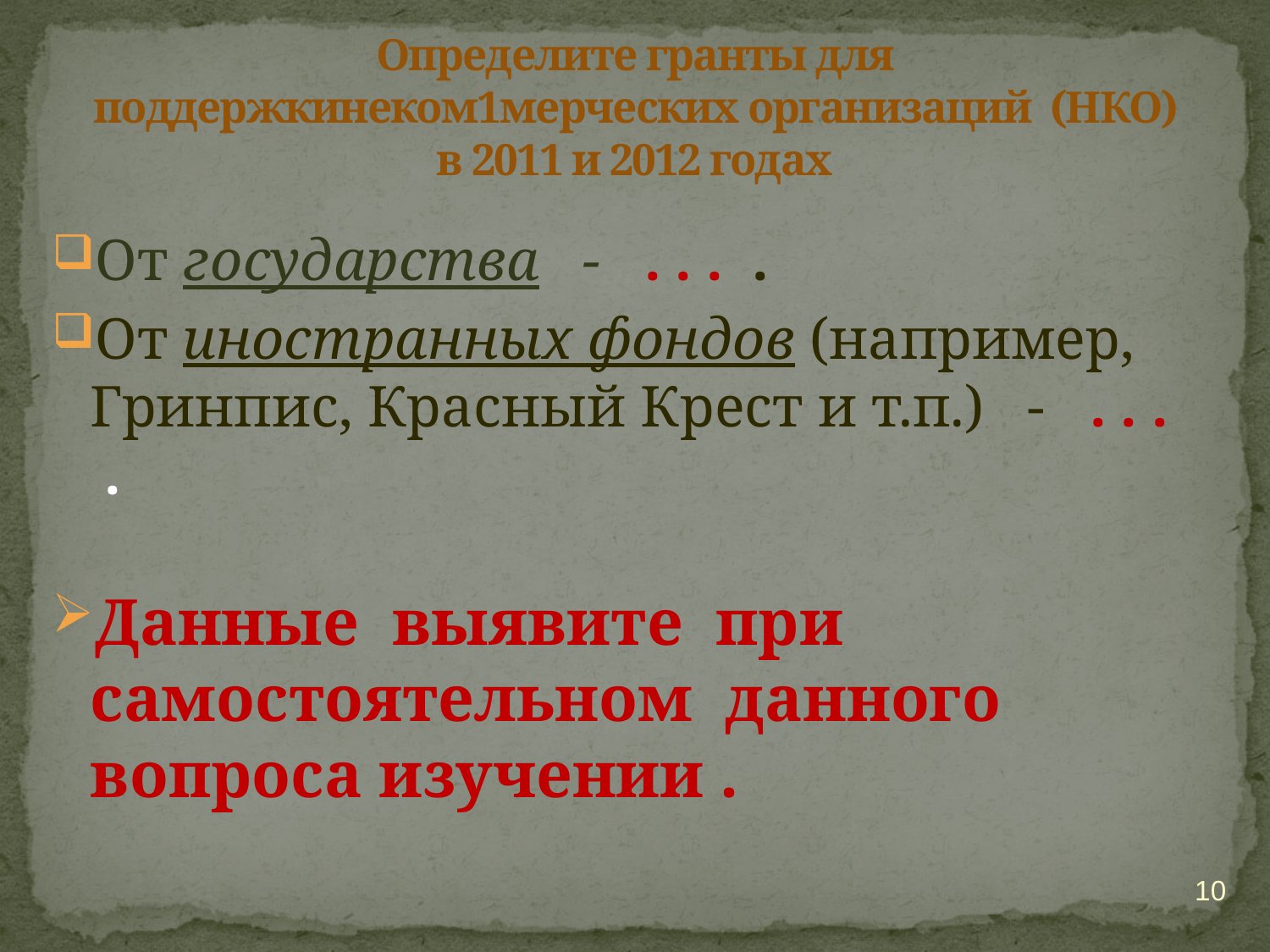

# Определите гранты для поддержкинеком1мерческих организаций  (НКО) в 2011 и 2012 годах
От государства   -   . . .  .
От иностранных фондов (например, Гринпис, Красный Крест и т.п.)   -   . . .  .

Данные  выявите  при  самостоятельном  данного вопроса изучении .
10